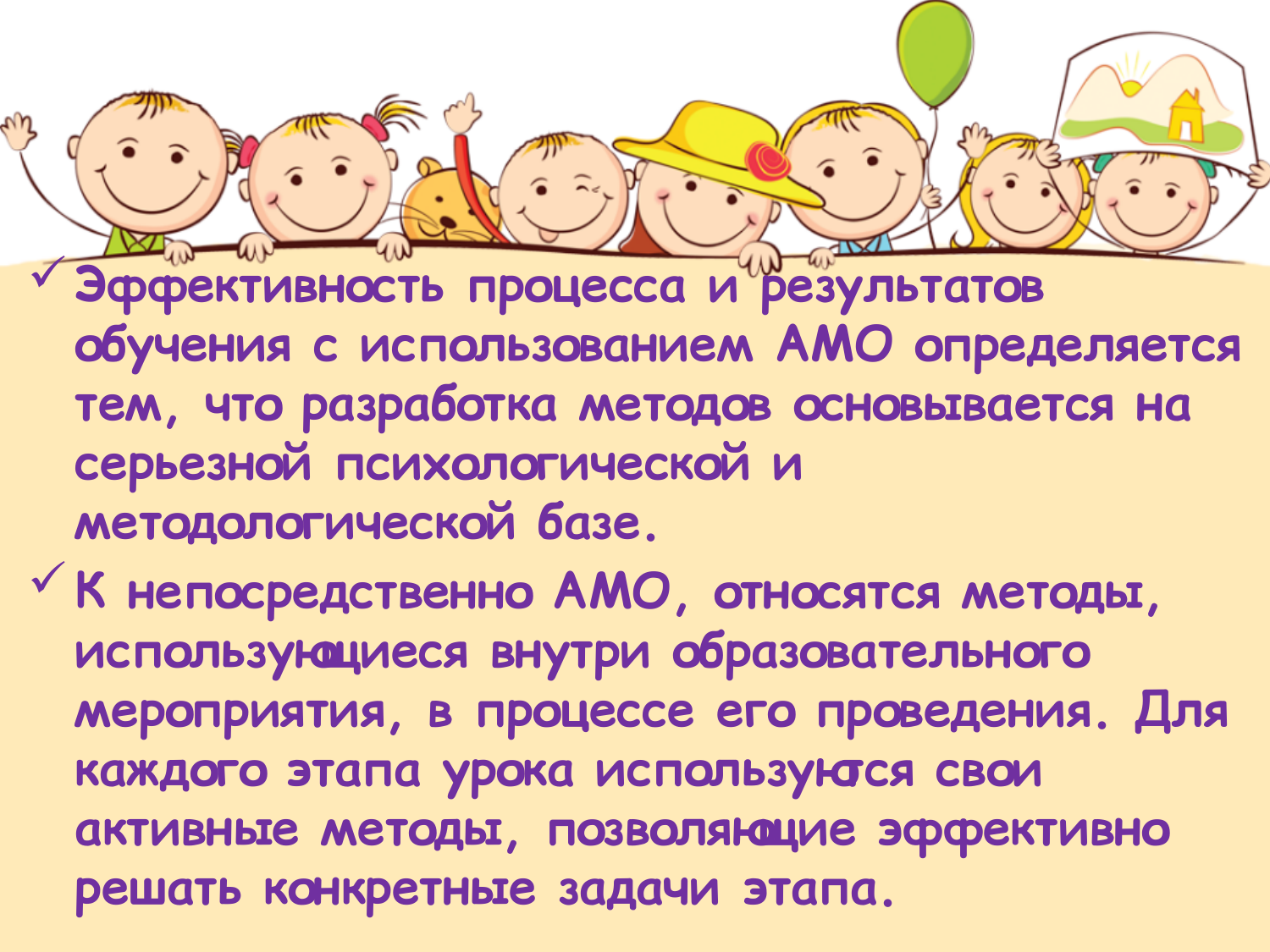

Эффективность процесса и результатов обучения с использованием АМО определяется тем, что разработка методов основывается на серьезной психологической и методологической базе.
К непосредственно АМО, относятся методы, использующиеся внутри образовательного мероприятия, в процессе его проведения. Для каждого этапа урока используются свои активные методы, позволяющие эффективно решать конкретные задачи этапа.